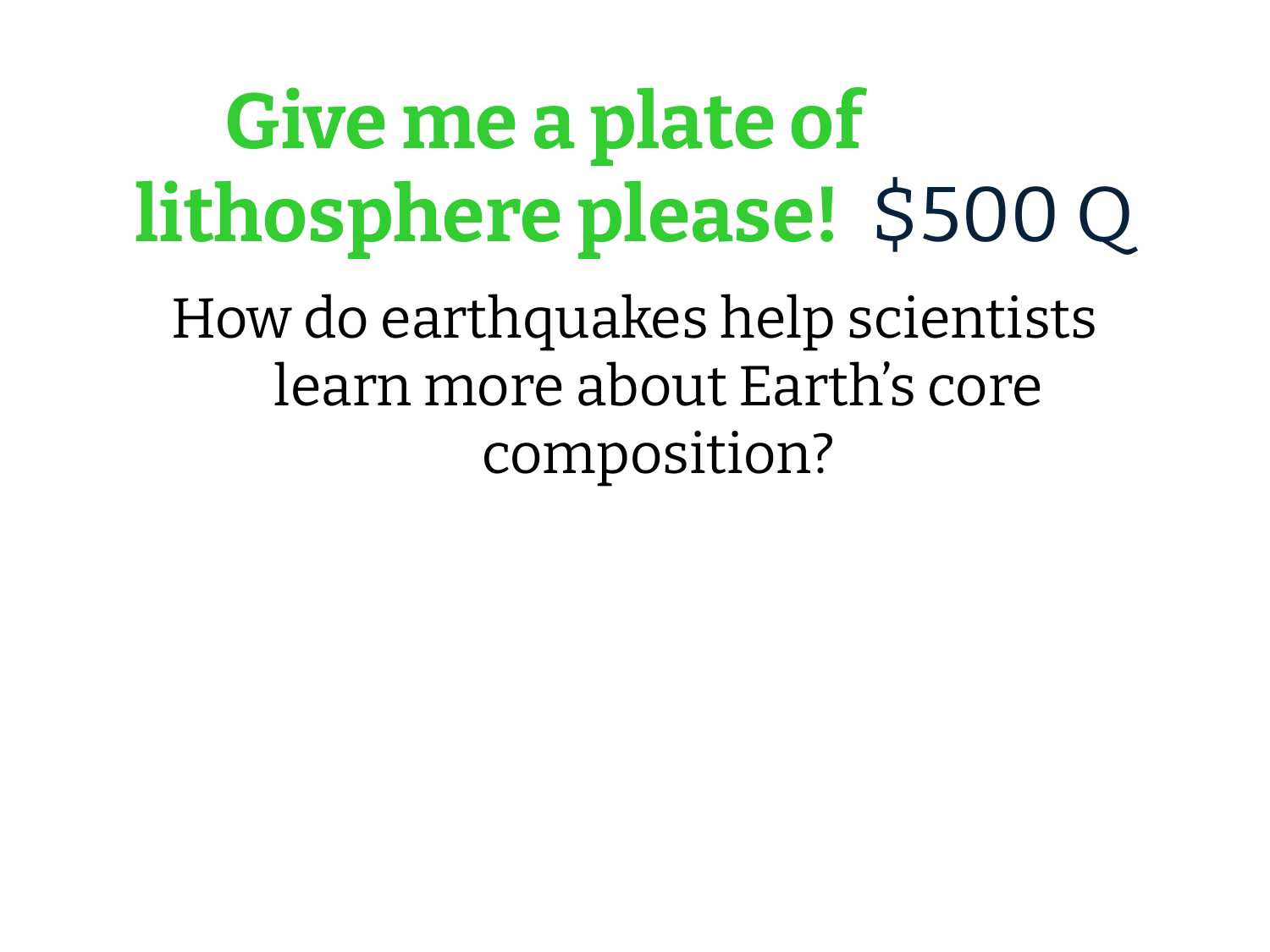

# Give me a plate of              lithosphere please!  $500 Q
How do earthquakes help scientists learn more about Earth’s core composition?